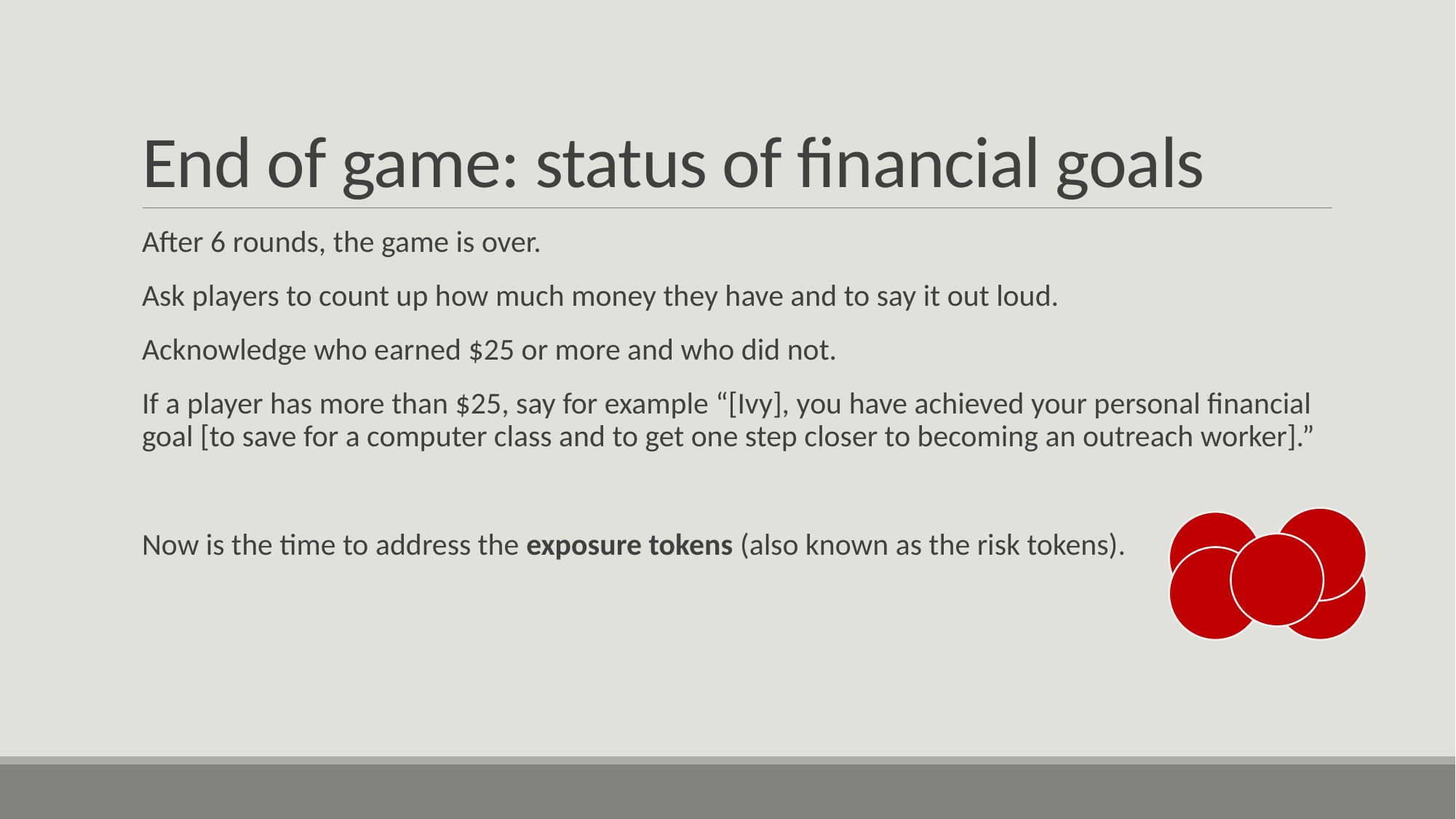

# End of game: status of financial goals
After 6 rounds, the game is over.
Ask players to count up how much money they have and to say it out loud.
Acknowledge who earned $25 or more and who did not.
If a player has more than $25, say for example “[Ivy], you have achieved your personal financial goal [to save for a computer class and to get one step closer to becoming an outreach worker].”

Now is the time to address the exposure tokens (also known as the risk tokens).